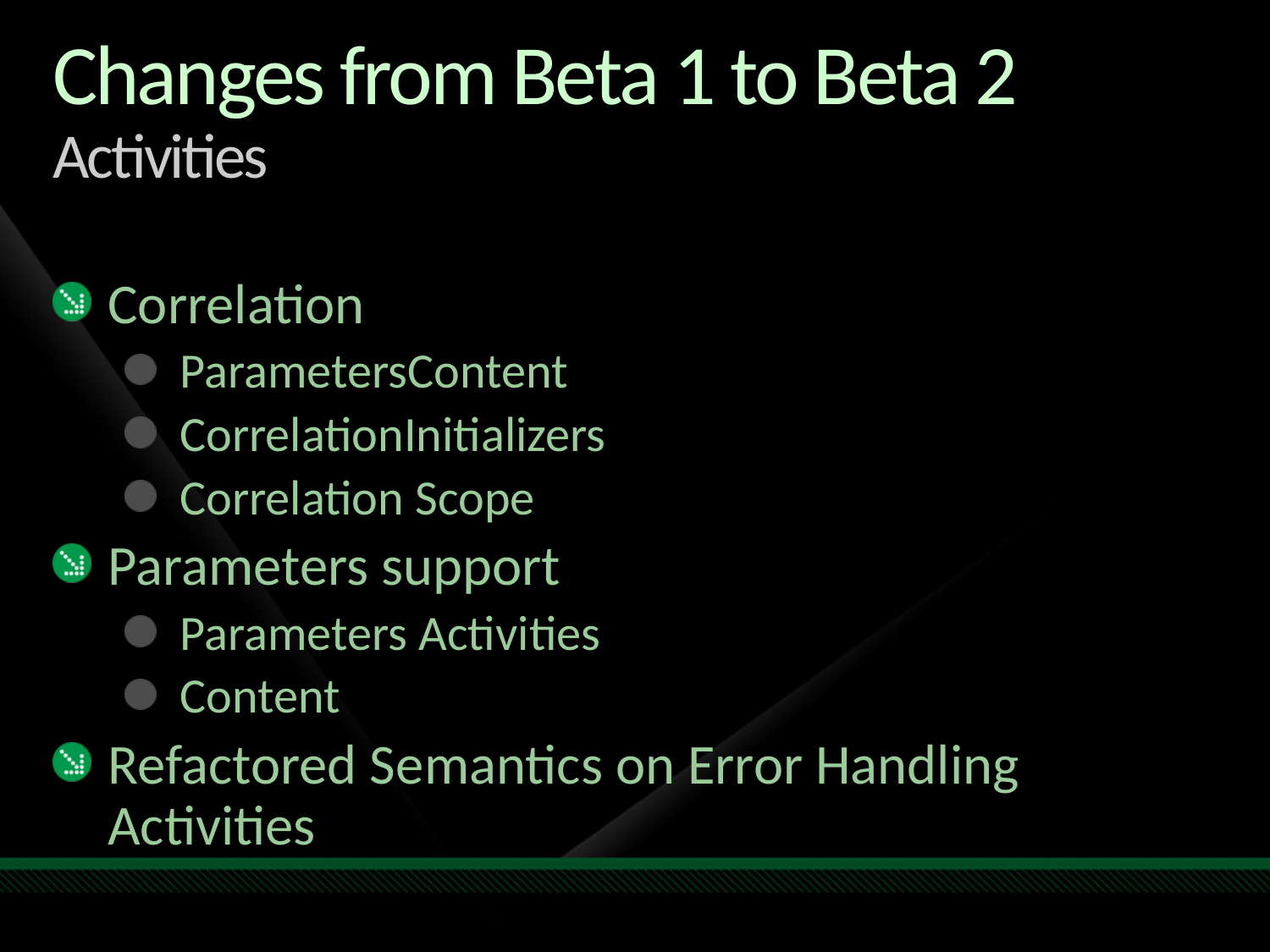

# Changes from Beta 1 to Beta 2 Activities

Correlation
ParametersContent
CorrelationInitializers
Correlation Scope
Parameters support
Parameters Activities
Content
Refactored Semantics on Error Handling Activities